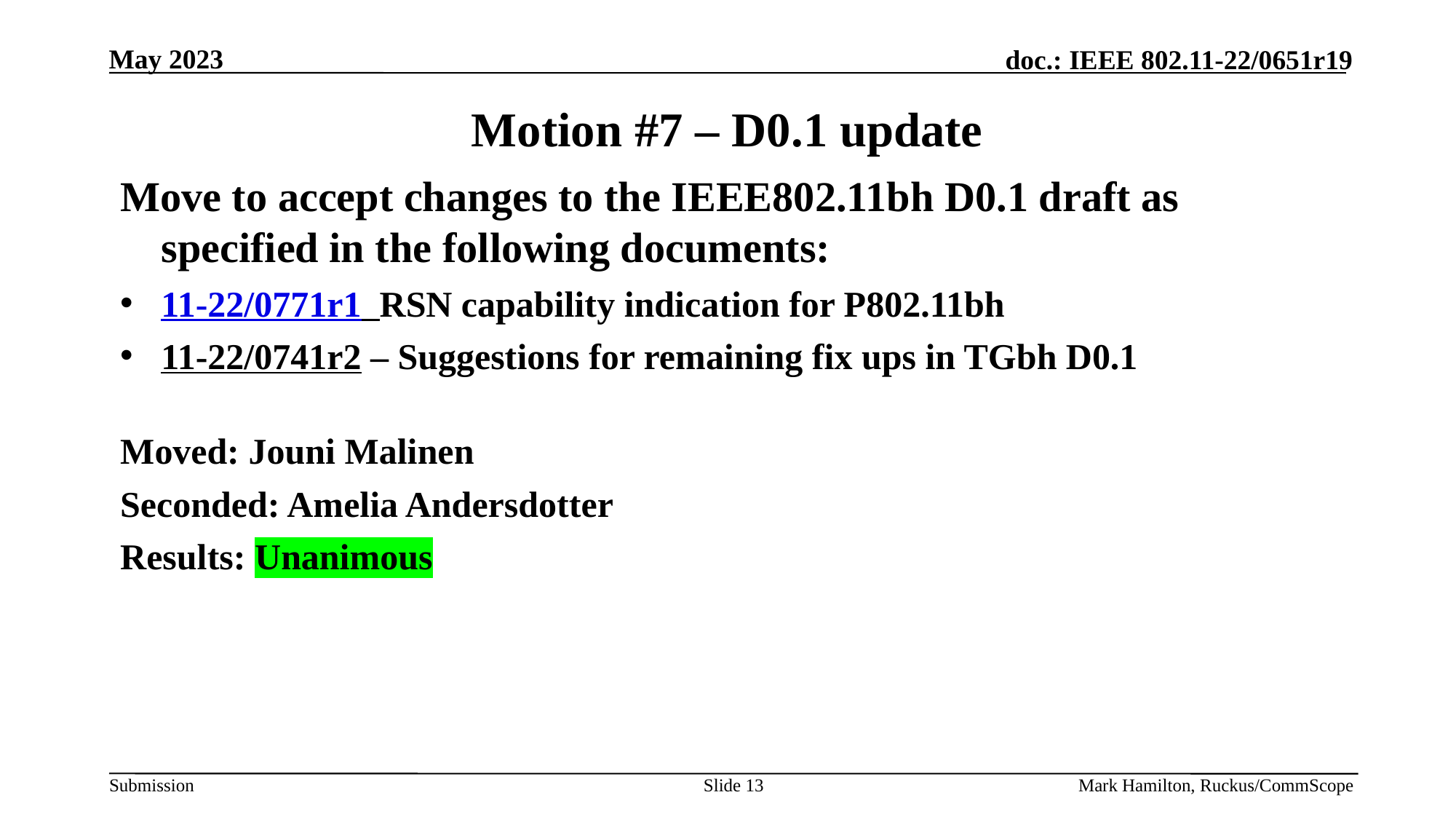

# Motion #7 – D0.1 update
Move to accept changes to the IEEE802.11bh D0.1 draft as specified in the following documents:
11-22/0771r1  RSN capability indication for P802.11bh
11-22/0741r2 – Suggestions for remaining fix ups in TGbh D0.1

Moved: Jouni Malinen
Seconded: Amelia Andersdotter
Results: Unanimous
Slide 13